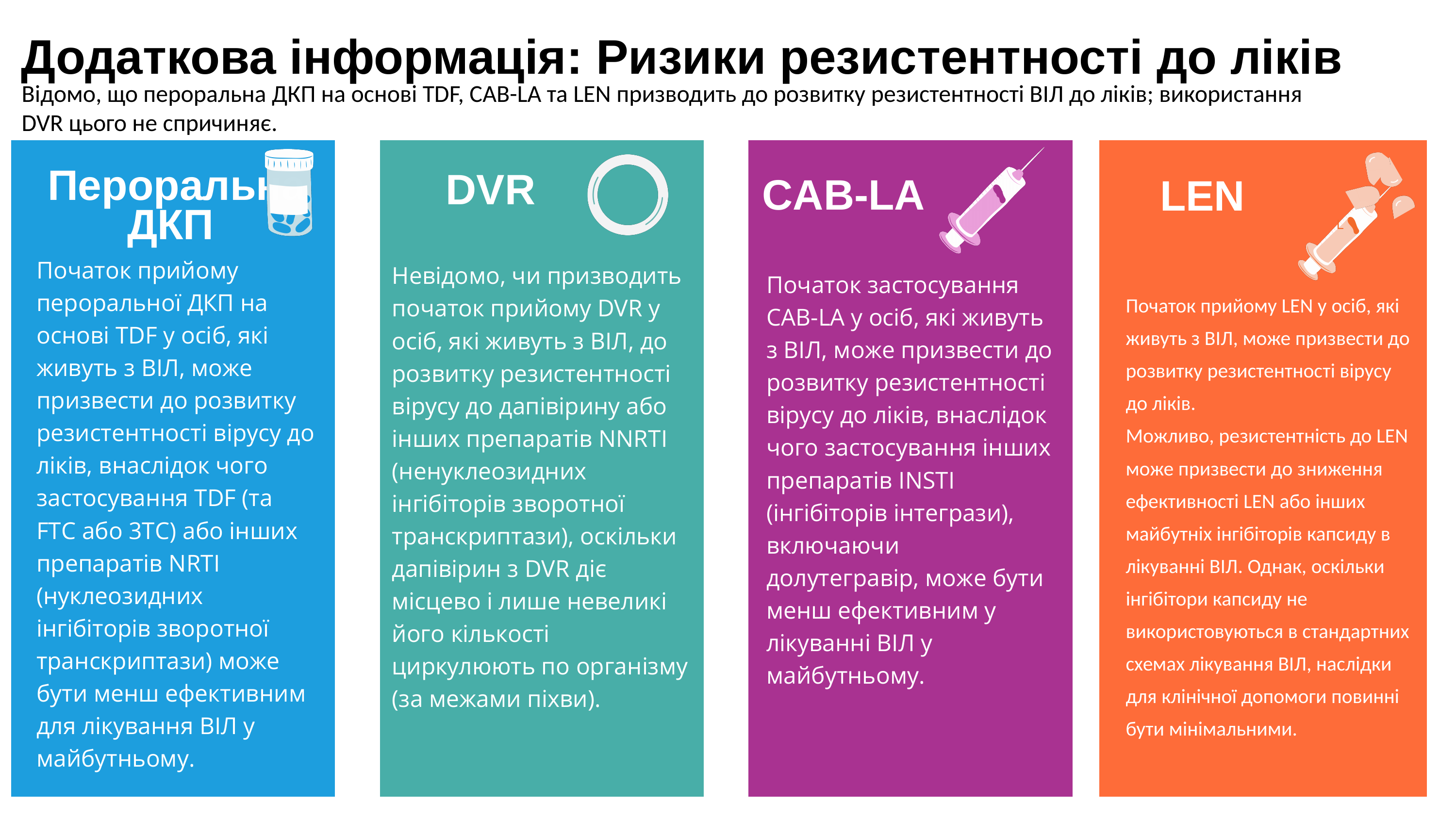

Додаткова інформація: Ризики резистентності до ліків
Відомо, що пероральна ДКП на основі TDF, CAB-LA та LEN призводить до розвитку резистентності ВІЛ до ліків; використання DVR цього не спричиняє.

DVR

CAB-LA
C

Пероральна ДКП

LEN

L
Початок прийому пероральної ДКП на основі TDF у осіб, які живуть з ВІЛ, може призвести до розвитку резистентності вірусу до ліків, внаслідок чого застосування TDF (та FTC або 3TC) або інших препаратів NRTI (нуклеозидних інгібіторів зворотної транскриптази) може бути менш ефективним для лікування ВІЛ у майбутньому.
Невідомо, чи призводить початок прийому DVR у осіб, які живуть з ВІЛ, до розвитку резистентності вірусу до дапівірину або інших препаратів NNRTI (ненуклеозидних інгібіторів зворотної транскриптази), оскільки дапівірин з DVR діє місцево і лише невеликі його кількості циркулюють по організму (за межами піхви).
Початок застосування CAB-LA у осіб, які живуть з ВІЛ, може призвести до розвитку резистентності вірусу до ліків, внаслідок чого застосування інших препаратів INSTI (інгібіторів інтегрази), включаючи долутегравір, може бути менш ефективним у лікуванні ВІЛ у майбутньому.
Початок прийому LEN у осіб, які живуть з ВІЛ, може призвести до розвитку резистентності вірусу до ліків.
Можливо, резистентність до LEN може призвести до зниження ефективності LEN або інших майбутніх інгібіторів капсиду в лікуванні ВІЛ. Однак, оскільки інгібітори капсиду не використовуються в стандартних схемах лікування ВІЛ, наслідки для клінічної допомоги повинні бути мінімальними.